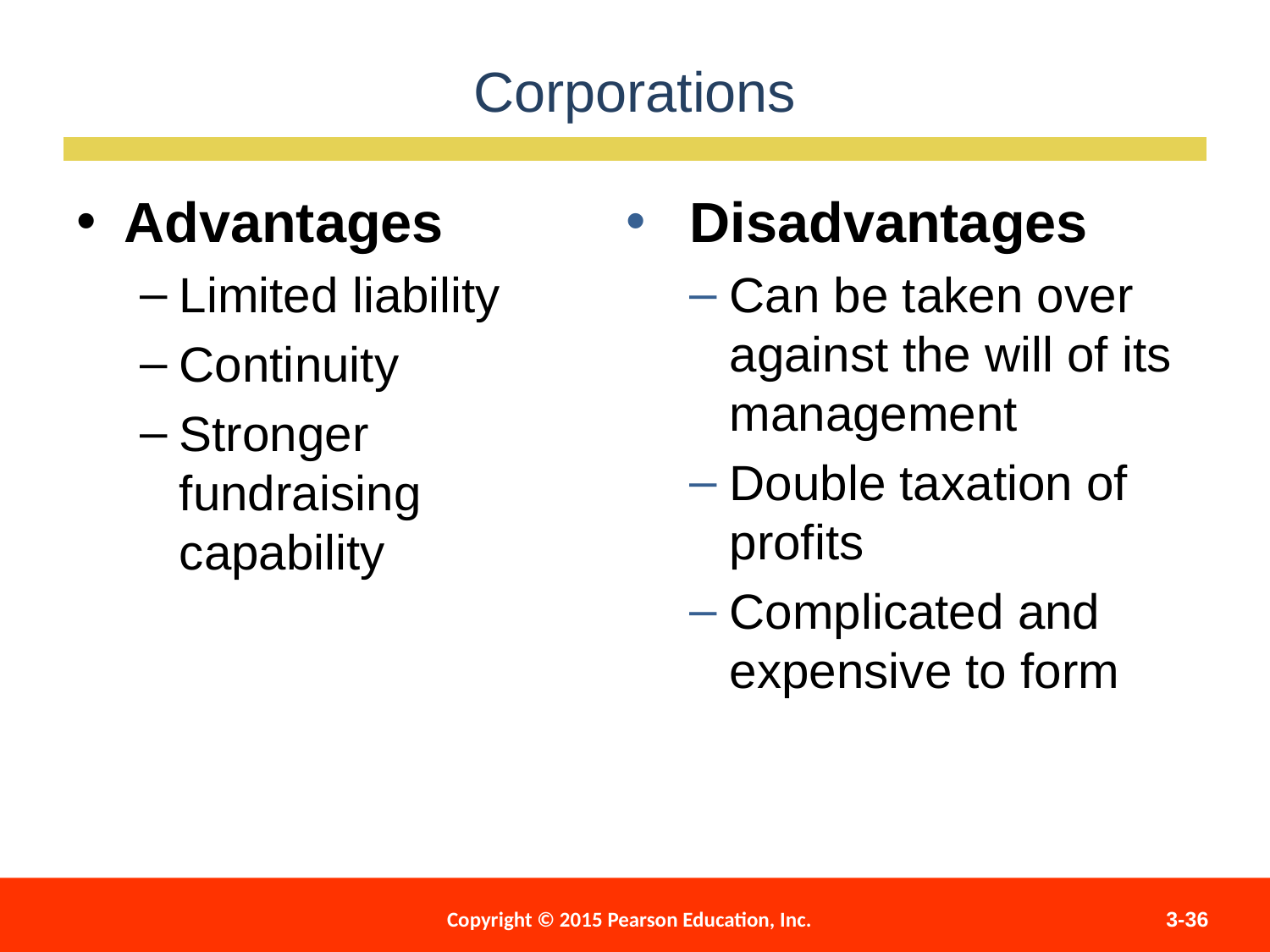

Corporations
Advantages
Limited liability
Continuity
Stronger fundraising capability

Disadvantages
Can be taken over against the will of its management
Double taxation of profits
Complicated and expensive to form